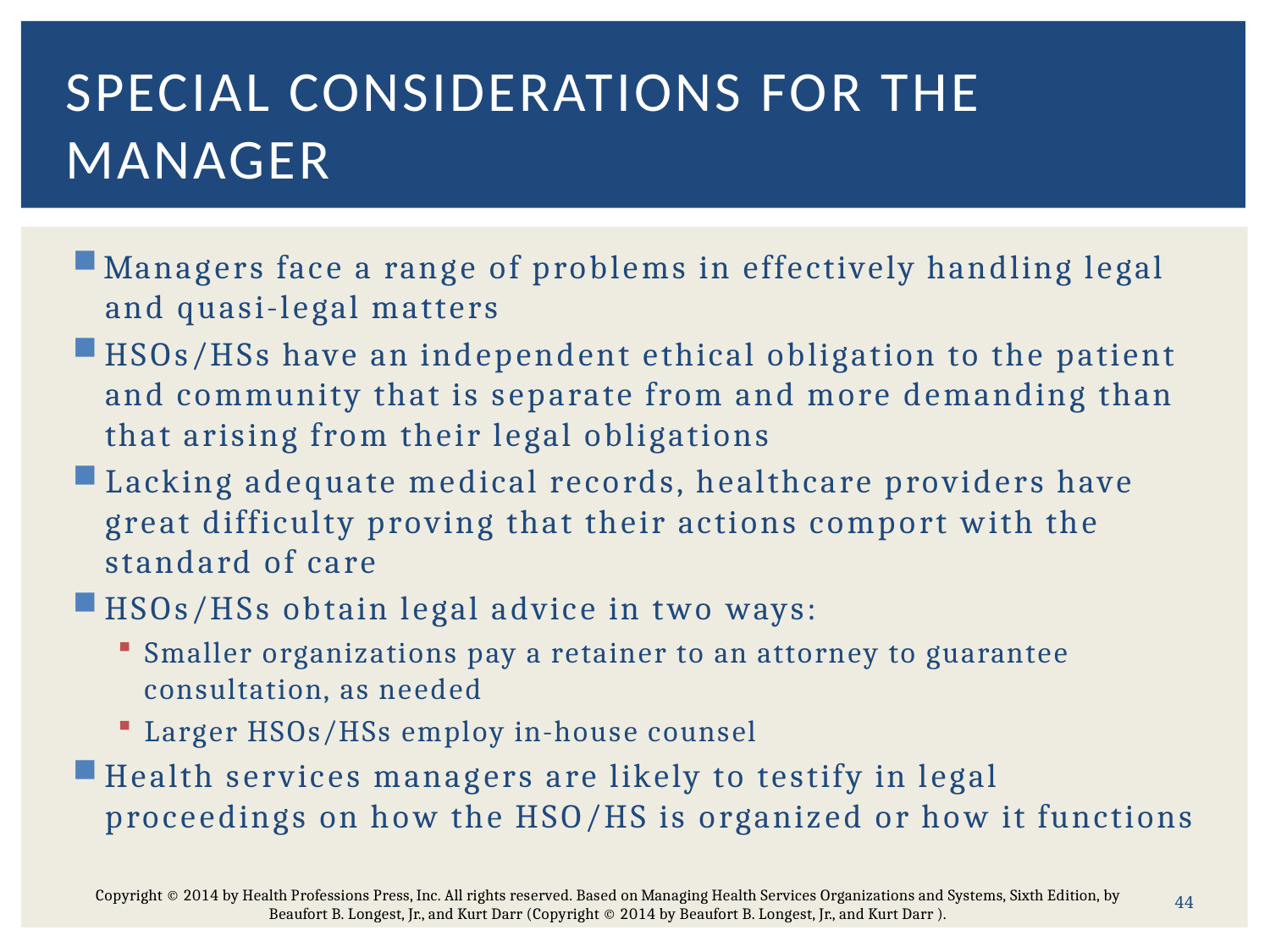

# Special Considerations for the Manager
Managers face a range of problems in effectively handling legal and quasi-legal matters
HSOs/HSs have an independent ethical obligation to the patient and community that is separate from and more demanding than that arising from their legal obligations
Lacking adequate medical records, healthcare providers have great difficulty proving that their actions comport with the standard of care
HSOs/HSs obtain legal advice in two ways:
Smaller organizations pay a retainer to an attorney to guarantee consultation, as needed
Larger HSOs/HSs employ in-house counsel
Health services managers are likely to testify in legal proceedings on how the HSO/HS is organized or how it functions
44